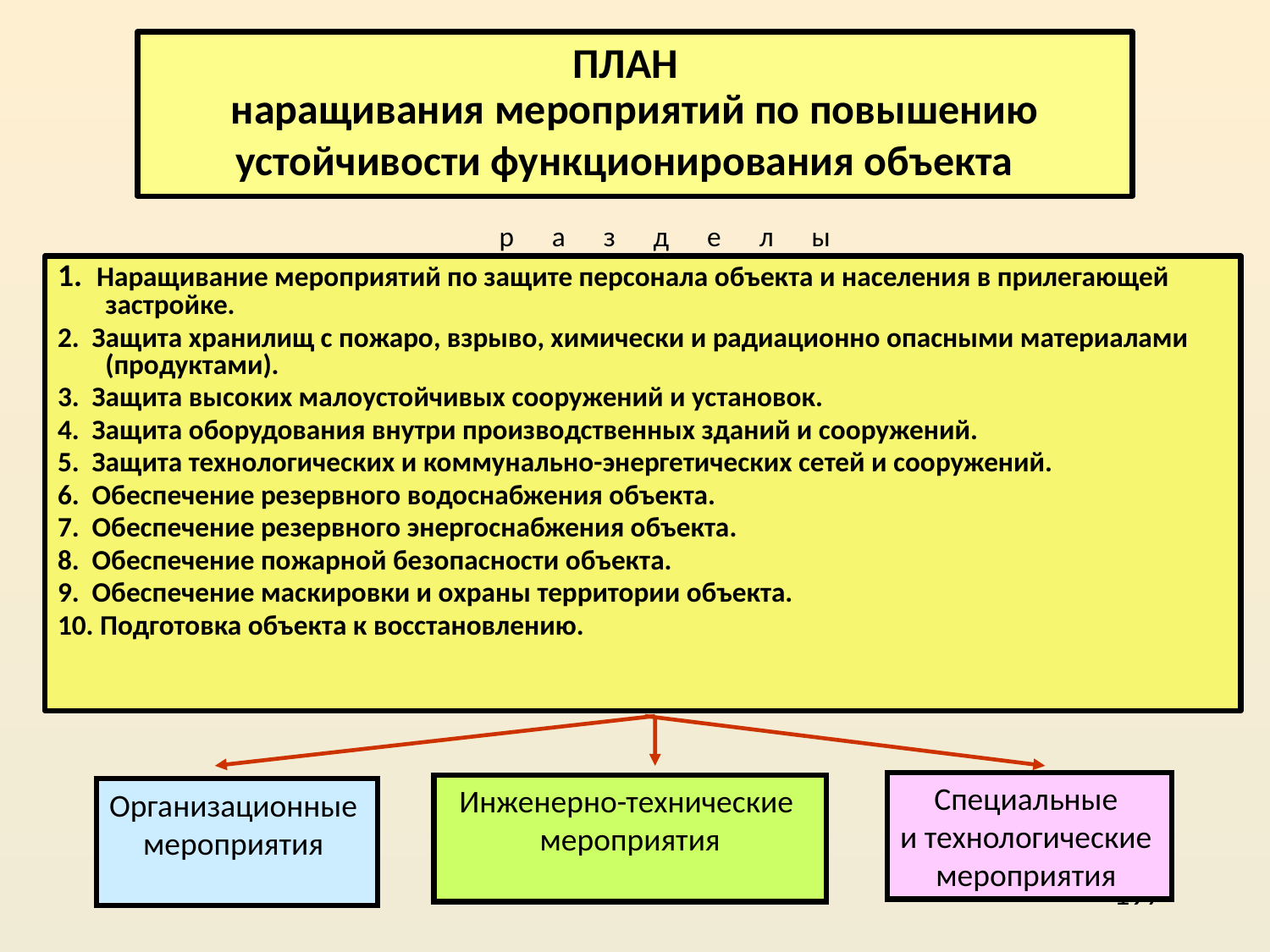

ПЛАН
наращивания мероприятий по повышению устойчивости функционирования объекта
р      а      з      д      е      л      ы
1.  Наращивание мероприятий по защите персонала объекта и населения в прилегающей застройке.
2.  Защита хранилищ с пожаро, взрыво, химически и радиационно опасными материалами (продуктами).
3.  Защита высоких малоустойчивых сооружений и установок.
4.  Защита оборудования внутри производственных зданий и сооружений.
5.  Защита технологических и коммунально-энергетических сетей и сооружений.
6.  Обеспечение резервного водоснабжения объекта.
7.  Обеспечение резервного энергоснабжения объекта.
8.  Обеспечение пожарной безопасности объекта.
9.  Обеспечение маскировки и охраны территории объекта.
10. Подготовка объекта к восстановлению.

Специальные
и технологические
мероприятия
Инженерно-технические
мероприятия

Организационные
мероприятия

197